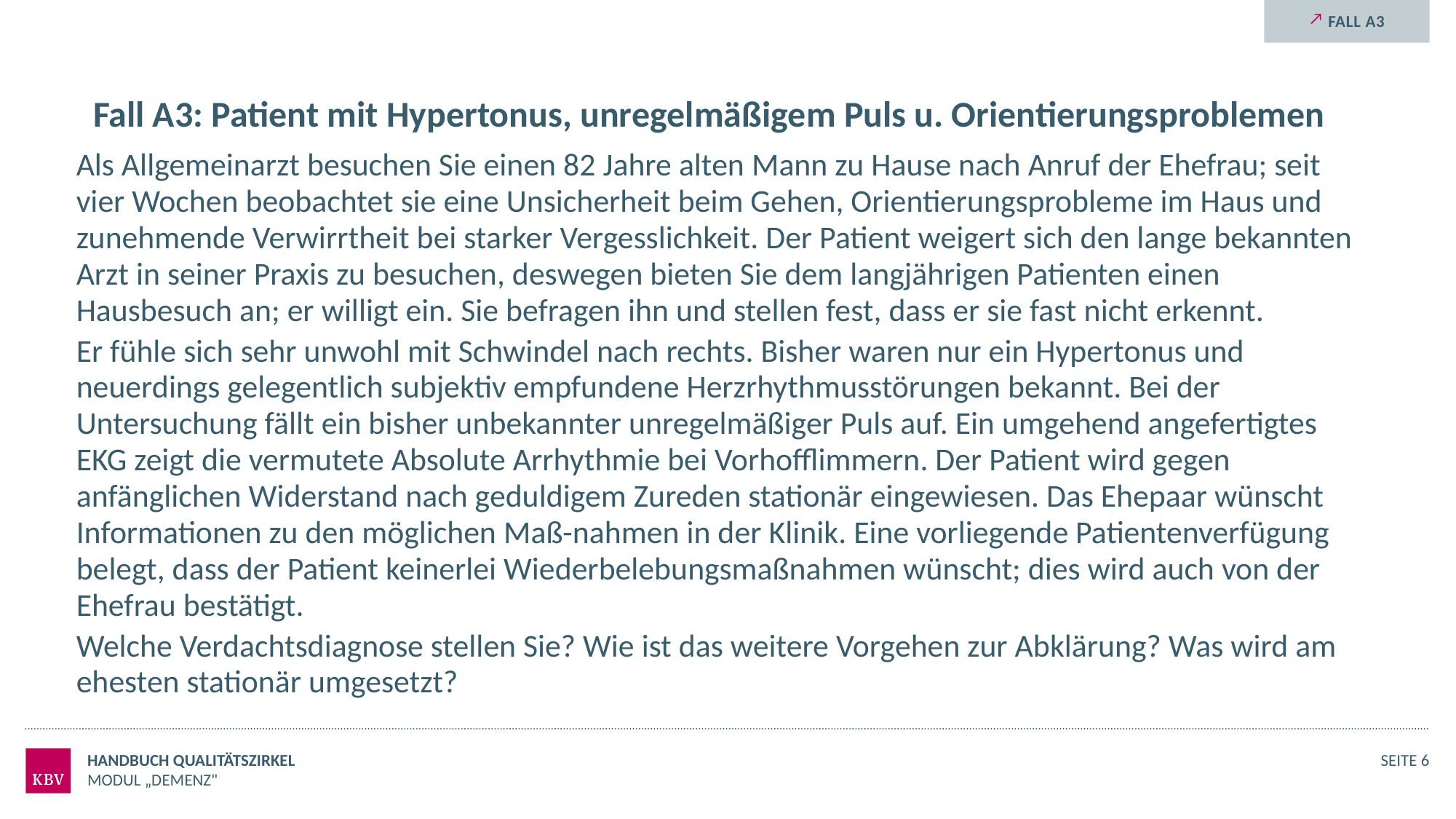

Fall A3
# Fall A3: Patient mit Hypertonus, unregelmäßigem Puls u. Orientierungsproblemen
Als Allgemeinarzt besuchen Sie einen 82 Jahre alten Mann zu Hause nach Anruf der Ehefrau; seit vier Wochen beobachtet sie eine Unsicherheit beim Gehen, Orientierungsprobleme im Haus und zunehmende Verwirrtheit bei starker Vergesslichkeit. Der Patient weigert sich den lange bekannten Arzt in seiner Praxis zu besuchen, deswegen bieten Sie dem langjährigen Patienten einen Hausbesuch an; er willigt ein. Sie befragen ihn und stellen fest, dass er sie fast nicht erkennt.
Er fühle sich sehr unwohl mit Schwindel nach rechts. Bisher waren nur ein Hypertonus und neuerdings gelegentlich subjektiv empfundene Herzrhythmusstörungen bekannt. Bei der Untersuchung fällt ein bisher unbekannter unregelmäßiger Puls auf. Ein umgehend angefertigtes EKG zeigt die vermutete Absolute Arrhythmie bei Vorhofflimmern. Der Patient wird gegen anfänglichen Widerstand nach geduldigem Zureden stationär eingewiesen. Das Ehepaar wünscht Informationen zu den möglichen Maß-nahmen in der Klinik. Eine vorliegende Patientenverfügung belegt, dass der Patient keinerlei Wiederbelebungsmaßnahmen wünscht; dies wird auch von der Ehefrau bestätigt.
Welche Verdachtsdiagnose stellen Sie? Wie ist das weitere Vorgehen zur Abklärung? Was wird am ehesten stationär umgesetzt?

Handbuch Qualitätszirkel
Seite 6
Modul „Demenz"